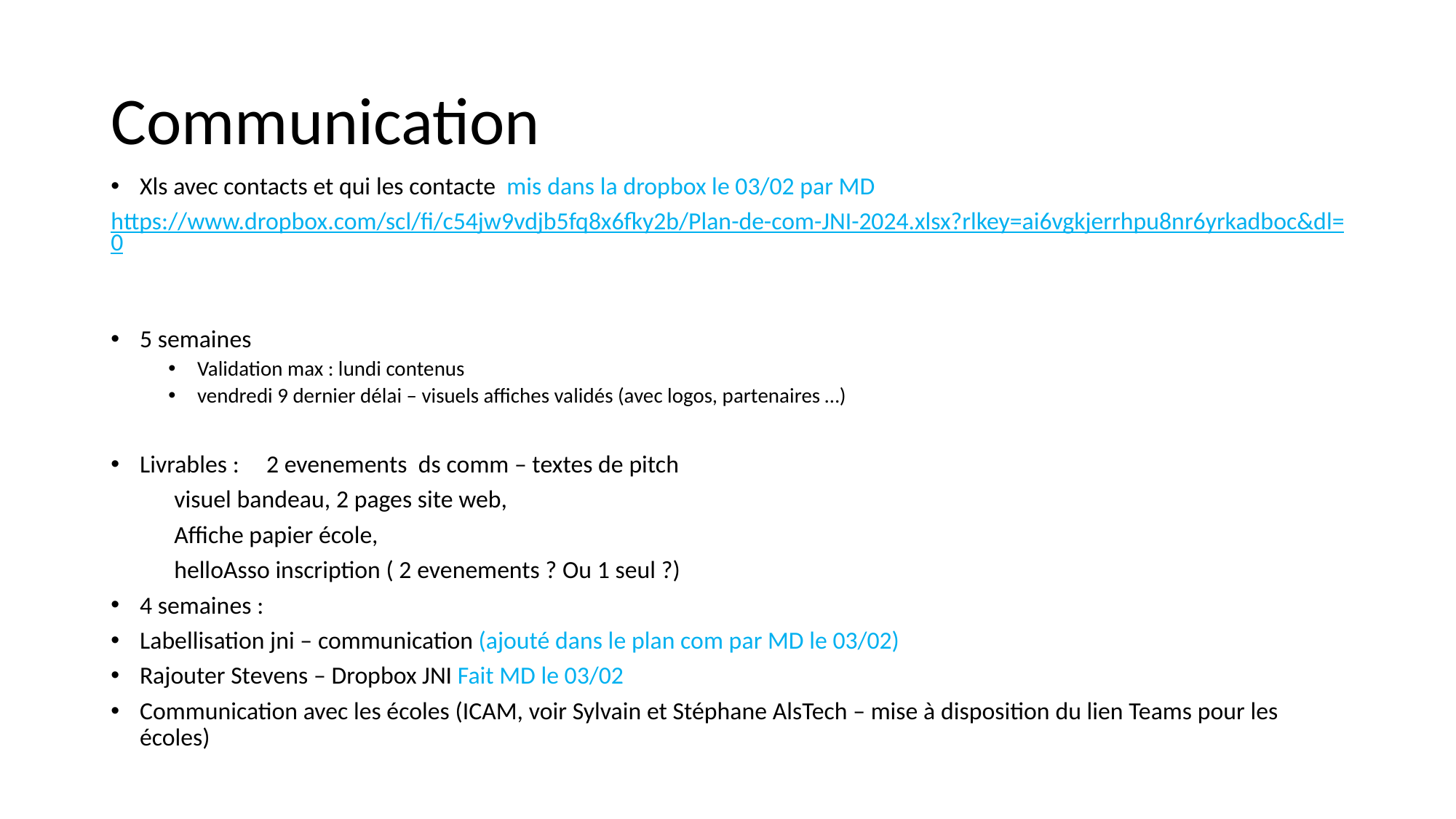

# Communication
Xls avec contacts et qui les contacte  mis dans la dropbox le 03/02 par MD
https://www.dropbox.com/scl/fi/c54jw9vdjb5fq8x6fky2b/Plan-de-com-JNI-2024.xlsx?rlkey=ai6vgkjerrhpu8nr6yrkadboc&dl=0

5 semaines
Validation max : lundi contenus
vendredi 9 dernier délai – visuels affiches validés (avec logos, partenaires …)

Livrables : 	2 evenements  ds comm – textes de pitch
		visuel bandeau, 2 pages site web,
		Affiche papier école,
		helloAsso inscription ( 2 evenements ? Ou 1 seul ?)
4 semaines :
Labellisation jni – communication (ajouté dans le plan com par MD le 03/02)
Rajouter Stevens – Dropbox JNI Fait MD le 03/02
Communication avec les écoles (ICAM, voir Sylvain et Stéphane AlsTech – mise à disposition du lien Teams pour les écoles)